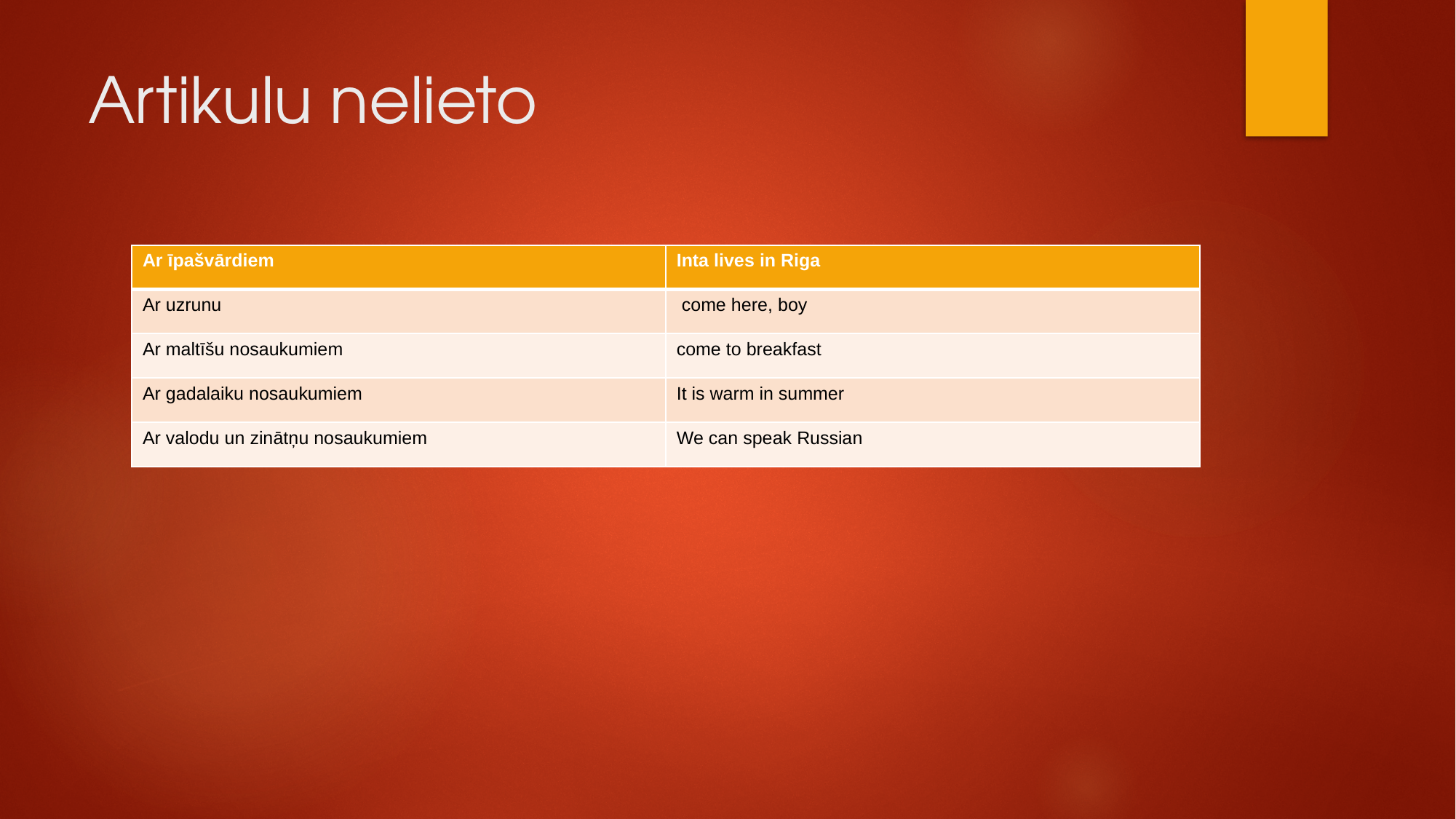

# Artikulu nelieto
| Ar īpašvārdiem | Inta lives in Riga |
| --- | --- |
| Ar uzrunu | come here, boy |
| Ar maltīšu nosaukumiem | come to breakfast |
| Ar gadalaiku nosaukumiem | It is warm in summer |
| Ar valodu un zinātņu nosaukumiem | We can speak Russian |